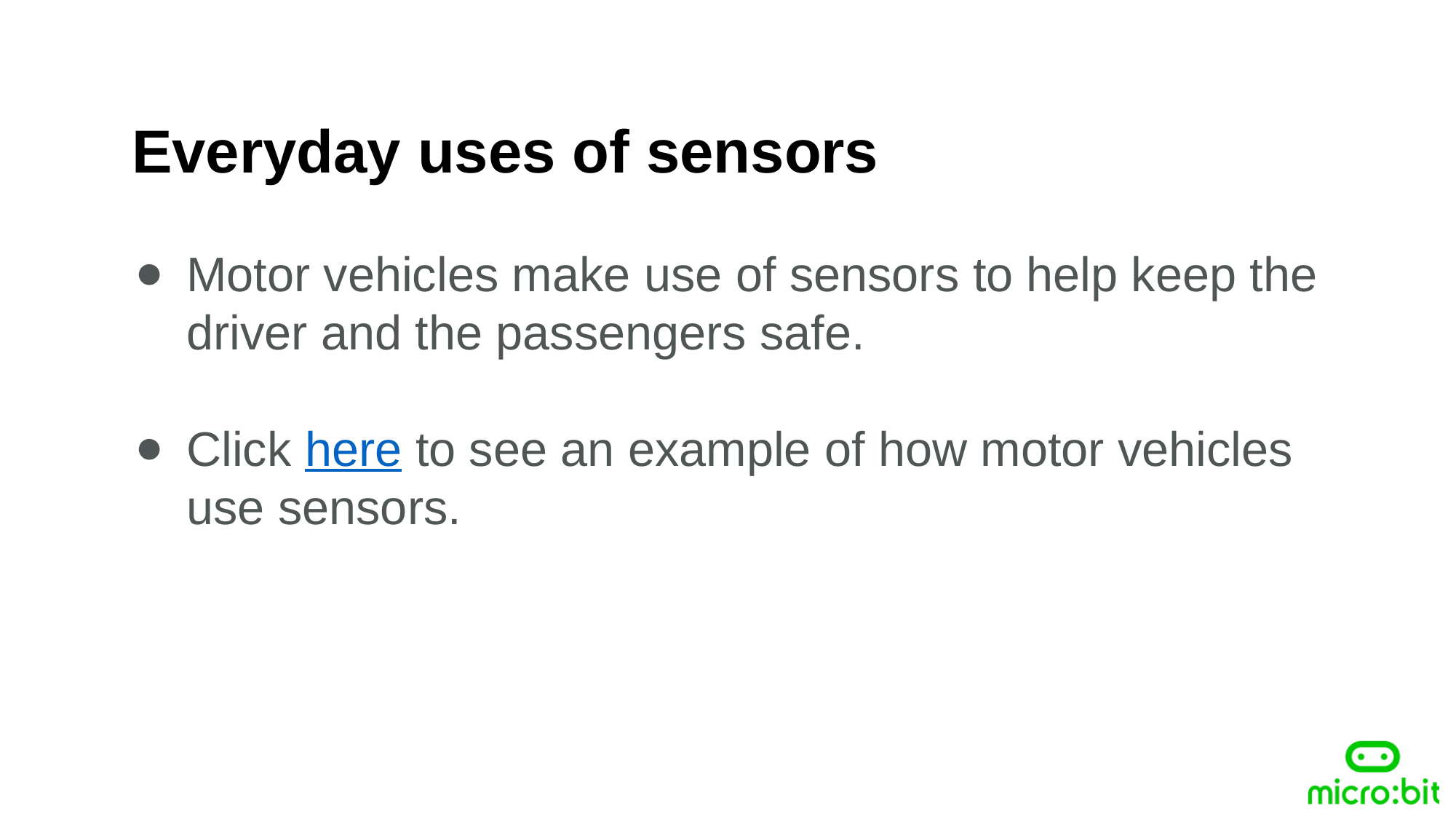

Everyday uses of sensors

Motor vehicles make use of sensors to help keep the driver and the passengers safe.

Click here to see an example of how motor vehicles use sensors.